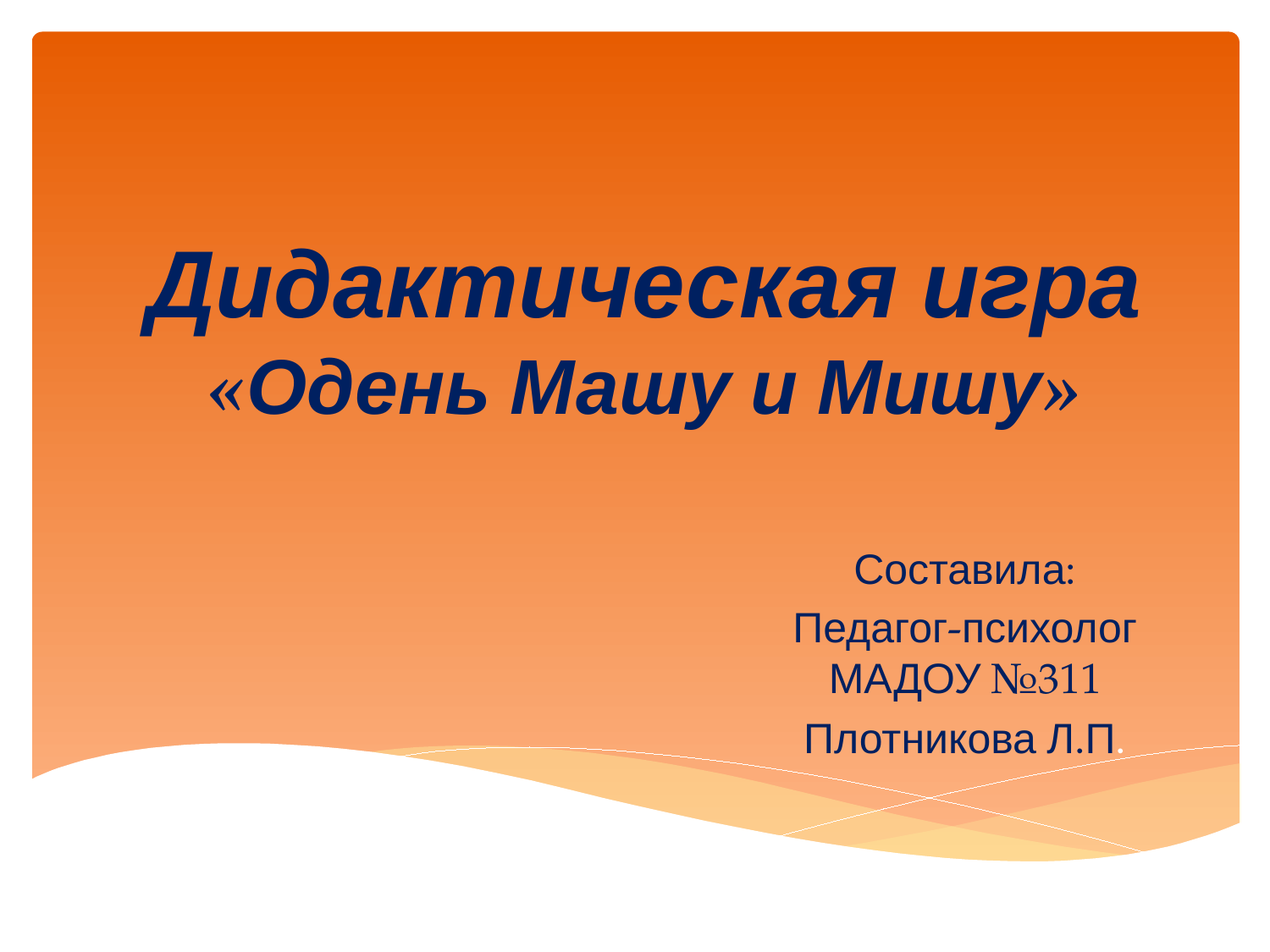

# Дидактическая игра «Одень Машу и Мишу»

Составила:
Педагог-психолог МАДОУ №311
Плотникова Л.П.